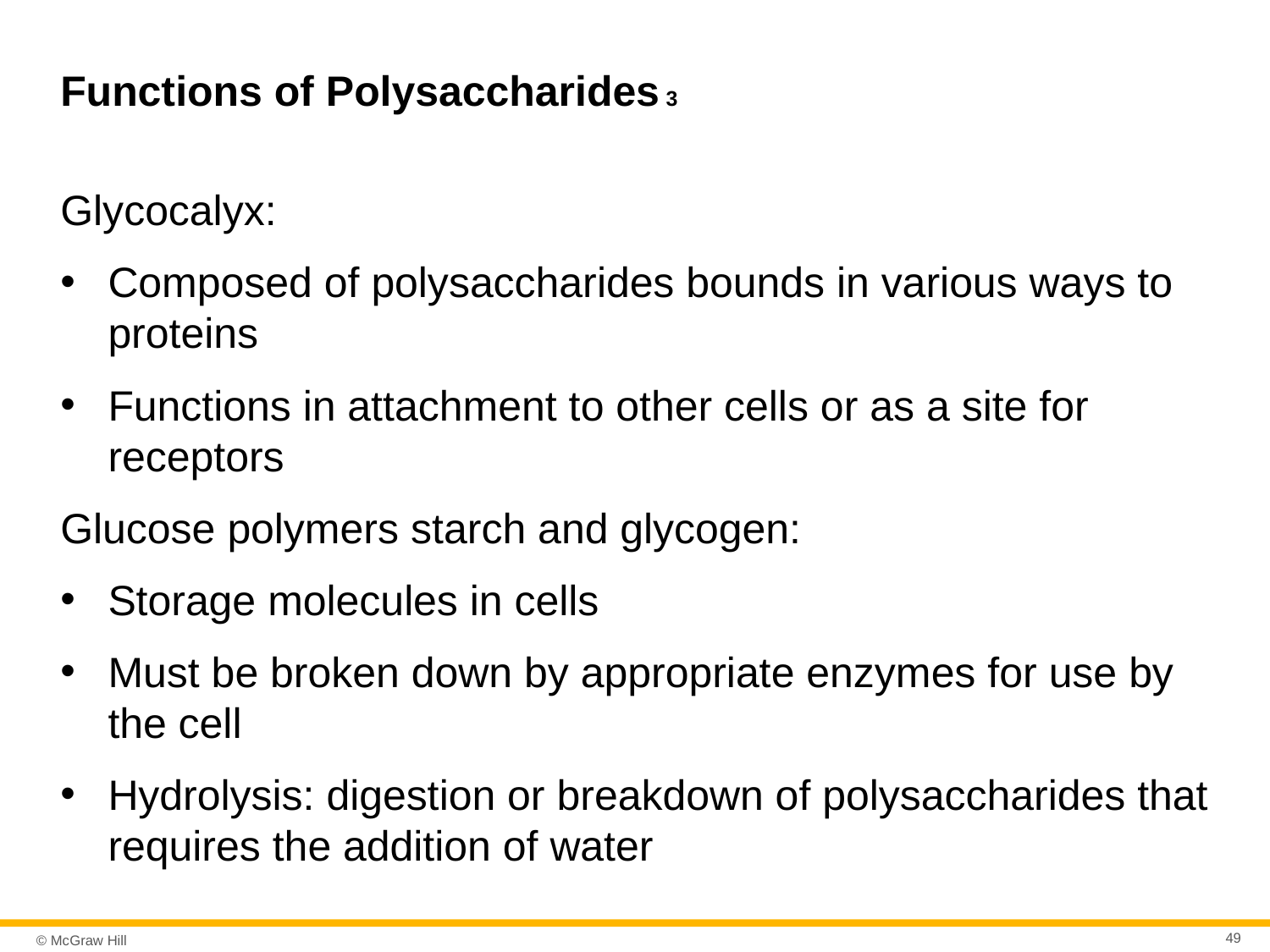

# Functions of Polysaccharides 3
Glycocalyx:
Composed of polysaccharides bounds in various ways to proteins
Functions in attachment to other cells or as a site for receptors
Glucose polymers starch and glycogen:
Storage molecules in cells
Must be broken down by appropriate enzymes for use by the cell
Hydrolysis: digestion or breakdown of polysaccharides that requires the addition of water